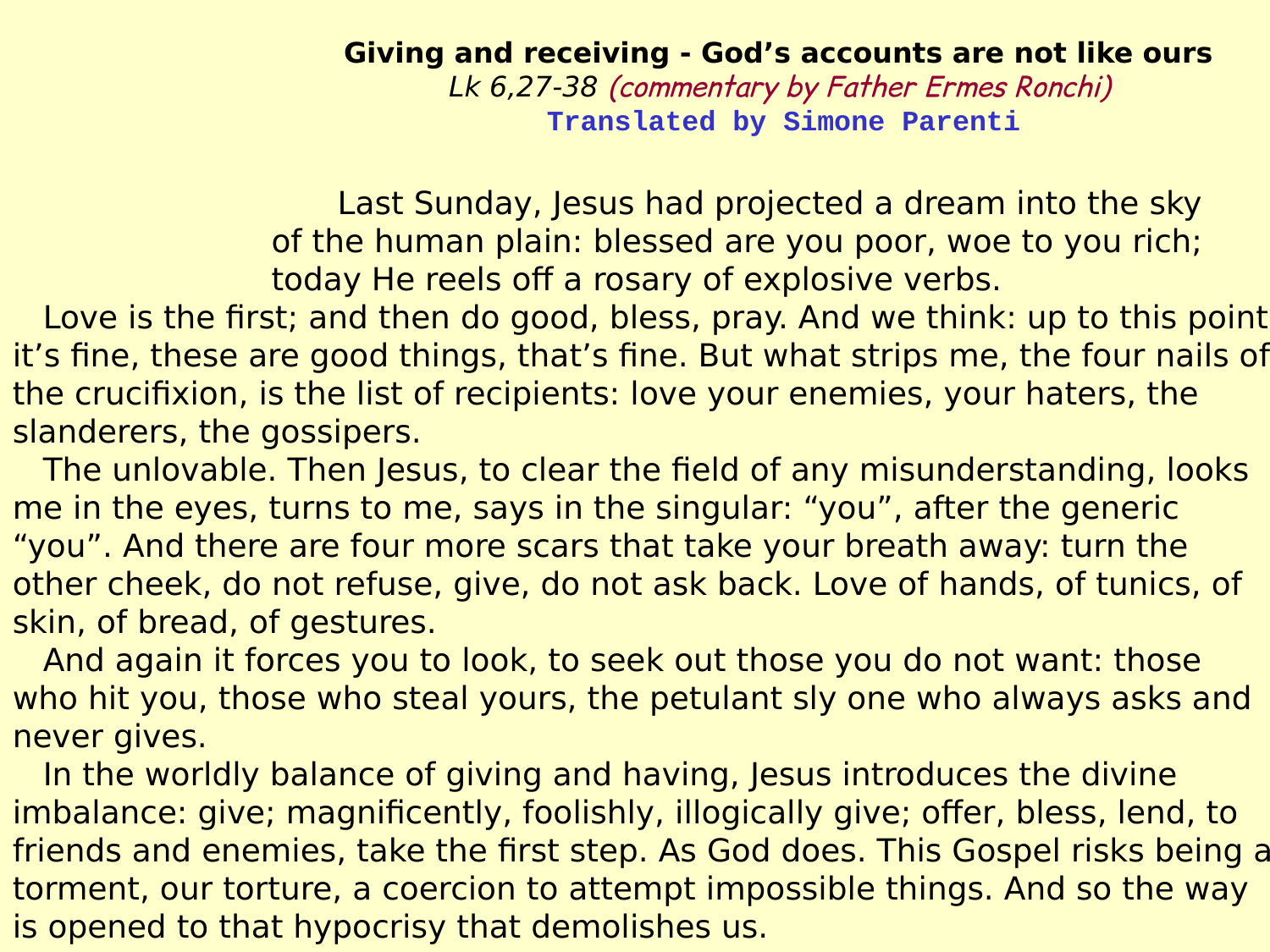

Giving and receiving - God’s accounts are not like ours
Lk 6,27-38 (commentary by Father Ermes Ronchi)
Translated by Simone Parenti

                                Last Sunday, Jesus had projected a dream into the sky 	             of the human plain: blessed are you poor, woe to you rich; 	             today He reels off a rosary of explosive verbs.
   Love is the first; and then do good, bless, pray. And we think: up to this point it’s fine, these are good things, that’s fine. But what strips me, the four nails of the crucifixion, is the list of recipients: love your enemies, your haters, the slanderers, the gossipers.
   The unlovable. Then Jesus, to clear the field of any misunderstanding, looks me in the eyes, turns to me, says in the singular: “you”, after the generic “you”. And there are four more scars that take your breath away: turn the other cheek, do not refuse, give, do not ask back. Love of hands, of tunics, of skin, of bread, of gestures.
   And again it forces you to look, to seek out those you do not want: those who hit you, those who steal yours, the petulant sly one who always asks and never gives.
   In the worldly balance of giving and having, Jesus introduces the divine imbalance: give; magnificently, foolishly, illogically give; offer, bless, lend, to friends and enemies, take the first step. As God does. This Gospel risks being a torment, our torture, a coercion to attempt impossible things. And so the way is opened to that hypocrisy that demolishes us.